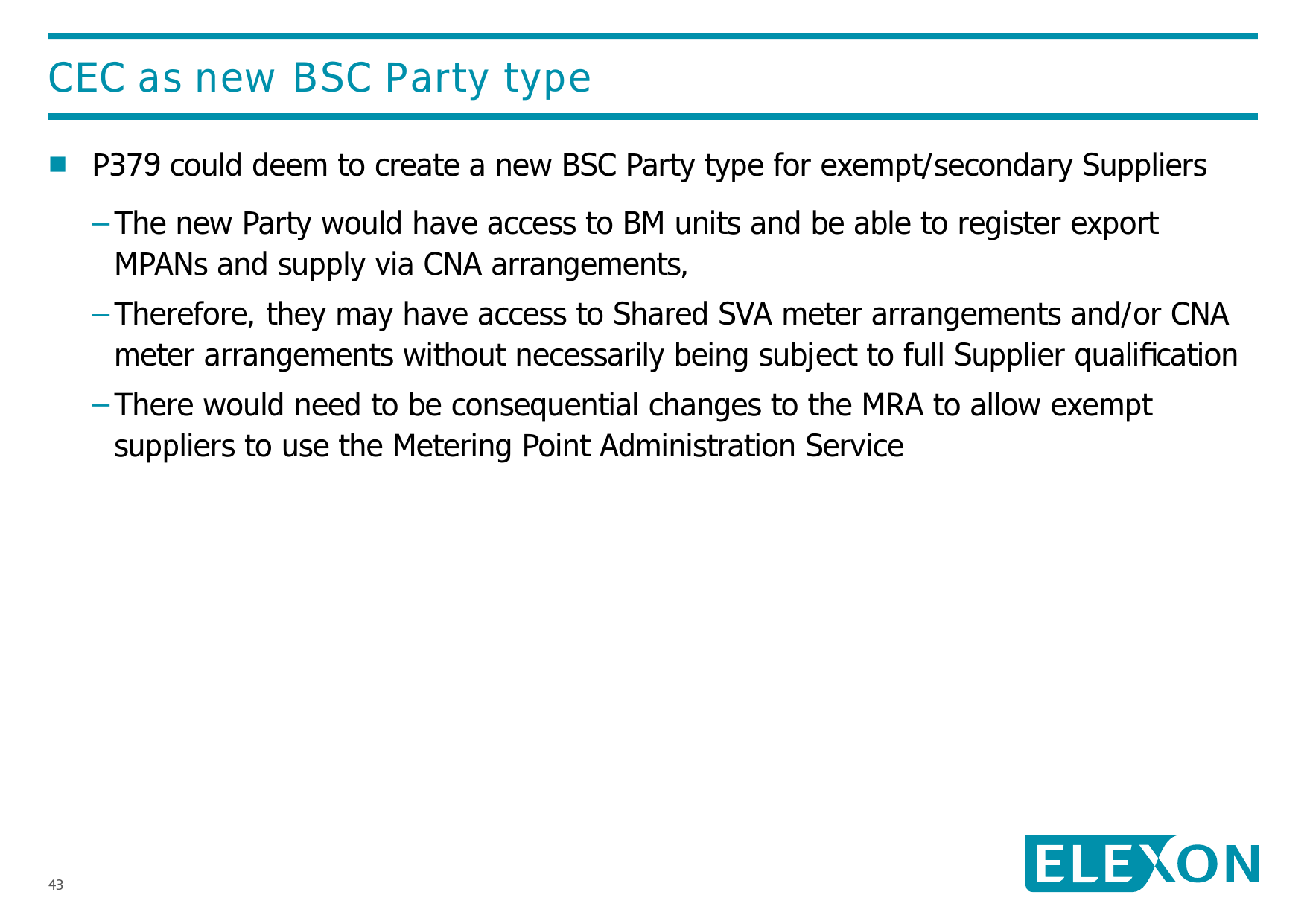

# CEC as new BSC Party type
P379 could deem to create a new BSC Party type for exempt/secondary Suppliers
The new Party would have access to BM units and be able to register export MPANs and supply via CNA arrangements,
Therefore, they may have access to Shared SVA meter arrangements and/or CNA meter arrangements without necessarily being subject to full Supplier qualification
There would need to be consequential changes to the MRA to allow exempt suppliers to use the Metering Point Administration Service
43